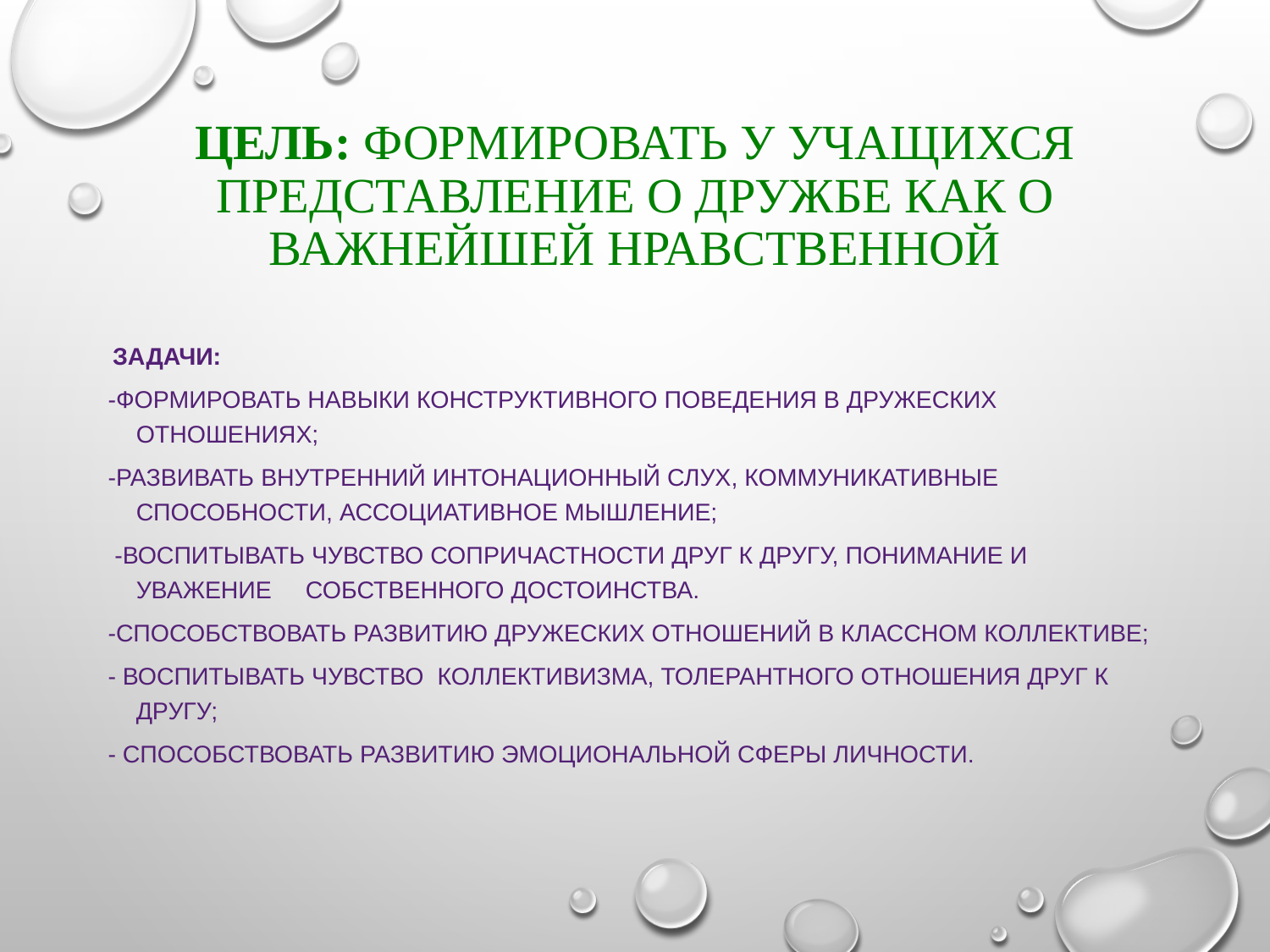

# Цель: формировать у учащихся представление о дружбе как о важнейшей нравственной
 Задачи:
-формировать навыки конструктивного поведения в дружеских отношениях;
-развивать внутренний интонационный слух, коммуникативные способности, ассоциативное мышление;
 -воспитывать чувство сопричастности друг к другу, понимание и уважение     собственного достоинства.
-способствовать развитию дружеских отношений в классном коллективе;
- воспитывать чувство  коллективизма, толерантного отношения друг к другу;
- способствовать развитию эмоциональной сферы личности.